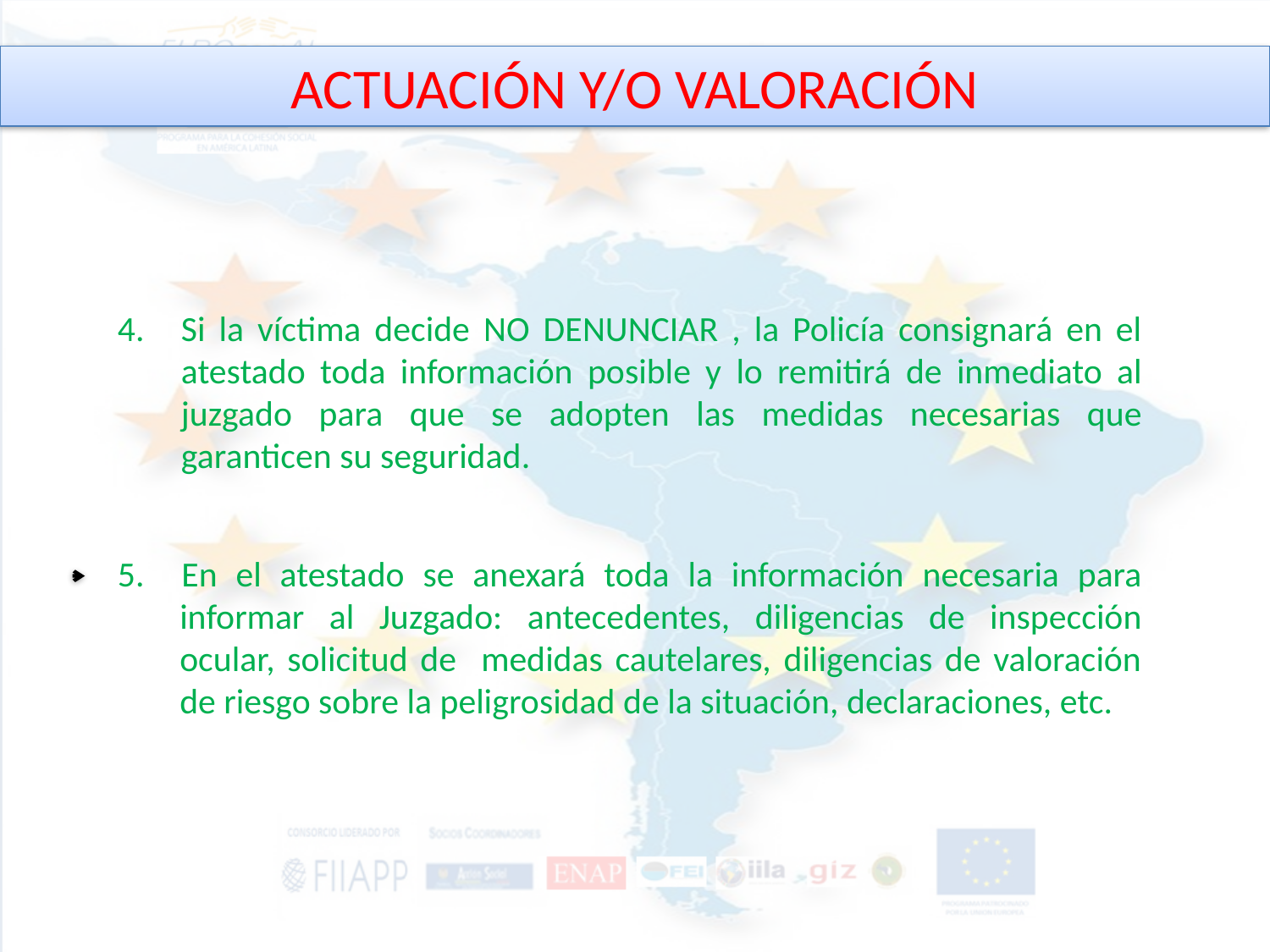

ACTUACIÓN Y/O VALORACIÓN
Si la víctima decide NO DENUNCIAR , la Policía consignará en el atestado toda información posible y lo remitirá de inmediato al juzgado para que se adopten las medidas necesarias que garanticen su seguridad.

5.  En el atestado se anexará toda la información necesaria para informar al Juzgado: antecedentes, diligencias de inspección ocular, solicitud de  medidas cautelares, diligencias de valoración de riesgo sobre la peligrosidad de la situación, declaraciones, etc.